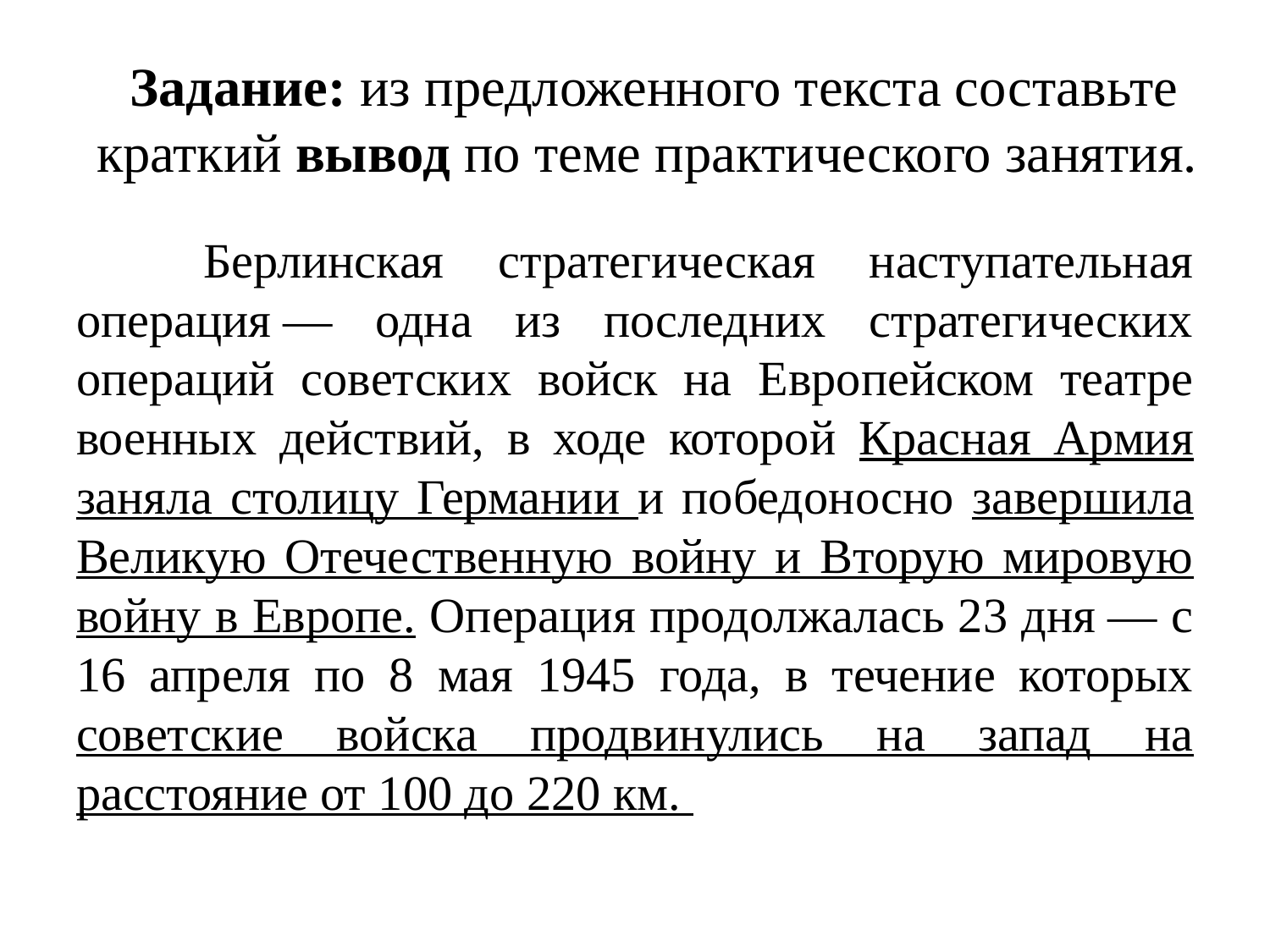

# Задание: из предложенного текста составьте краткий вывод по теме практического занятия.
	Берлинская стратегическая наступательная операция — одна из последних стратегических операций советских войск на Европейском театре военных действий, в ходе которой Красная Армия заняла столицу Германии и победоносно завершила Великую Отечественную войну и Вторую мировую войну в Европе. Операция продолжалась 23 дня — с 16 апреля по 8 мая 1945 года, в течение которых советские войска продвинулись на запад на расстояние от 100 до 220 км.